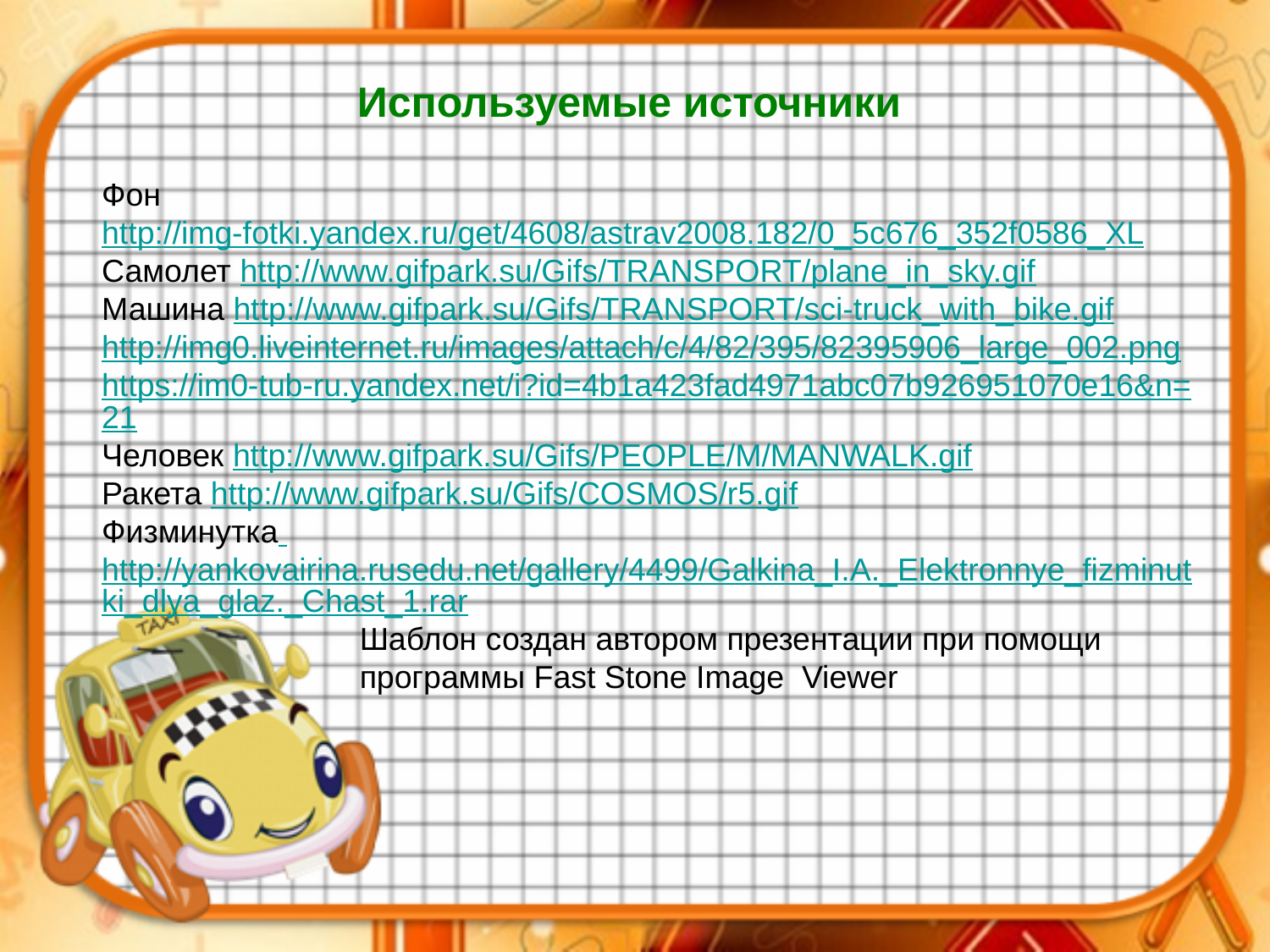

Используемые источники
Фон http://img-fotki.yandex.ru/get/4608/astrav2008.182/0_5c676_352f0586_XL
Самолет http://www.gifpark.su/Gifs/TRANSPORT/plane_in_sky.gif
Машина http://www.gifpark.su/Gifs/TRANSPORT/sci-truck_with_bike.gif
http://img0.liveinternet.ru/images/attach/c/4/82/395/82395906_large_002.png
https://im0-tub-ru.yandex.net/i?id=4b1a423fad4971abc07b926951070e16&n=21
Человек http://www.gifpark.su/Gifs/PEOPLE/M/MANWALK.gif
Ракета http://www.gifpark.su/Gifs/COSMOS/r5.gif
Физминутка http://yankovairina.rusedu.net/gallery/4499/Galkina_I.A._Elektronnye_fizminutki_dlya_glaz._Chast_1.rar
                             Шаблон создан автором презентации при помощи
                             программы Fast Stone Image  Viewer